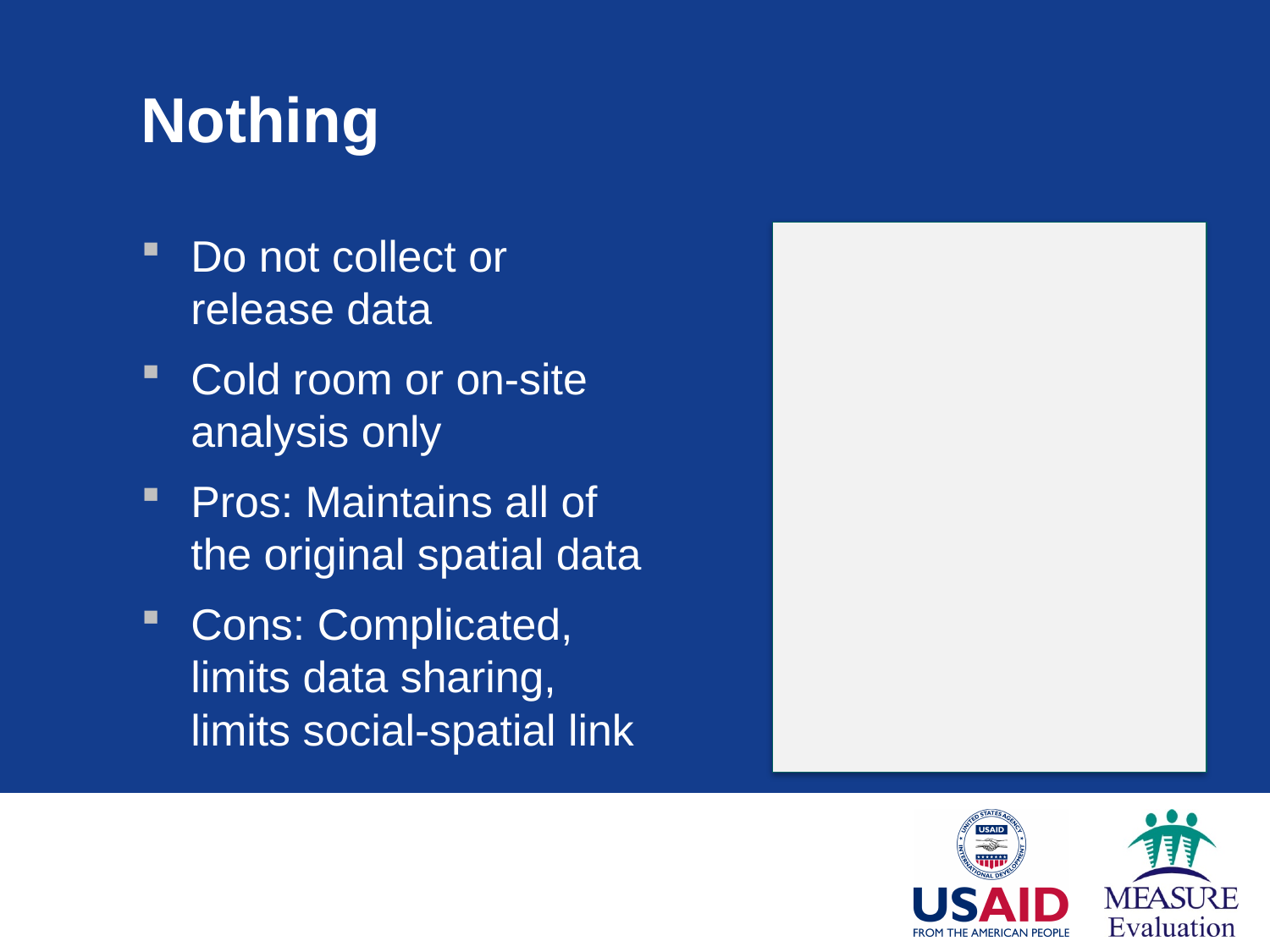

# Nothing
Do not collect or release data
Cold room or on-site analysis only
Pros: Maintains all of the original spatial data
Cons: Complicated, limits data sharing, limits social-spatial link